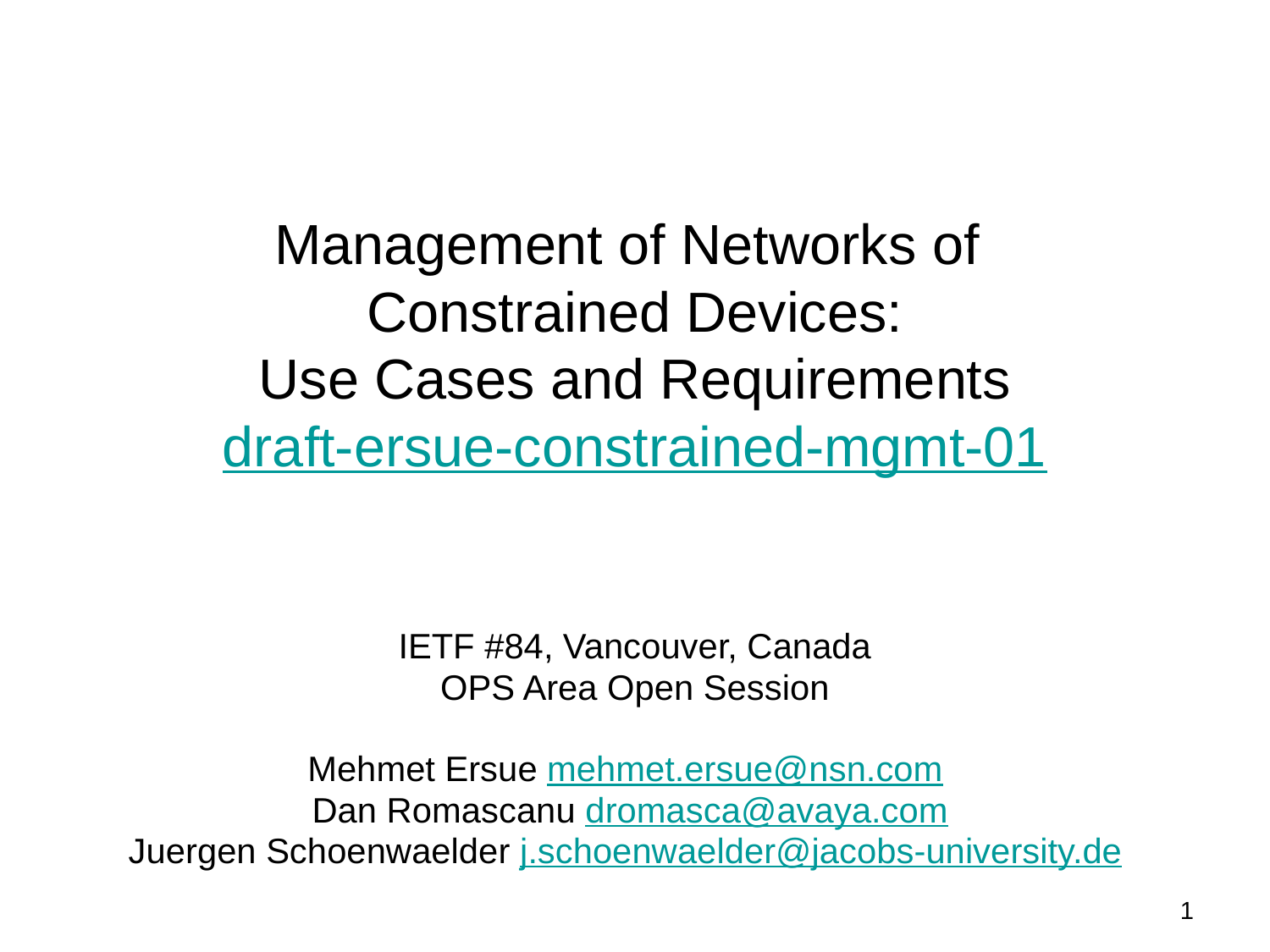

# Management of Networks of Constrained Devices: Use Cases and Requirements draft-ersue-constrained-mgmt-01
IETF #84, Vancouver, Canada
OPS Area Open Session

Mehmet Ersue mehmet.ersue@nsn.com
Dan Romascanu dromasca@avaya.com
Juergen Schoenwaelder j.schoenwaelder@jacobs-university.de
1